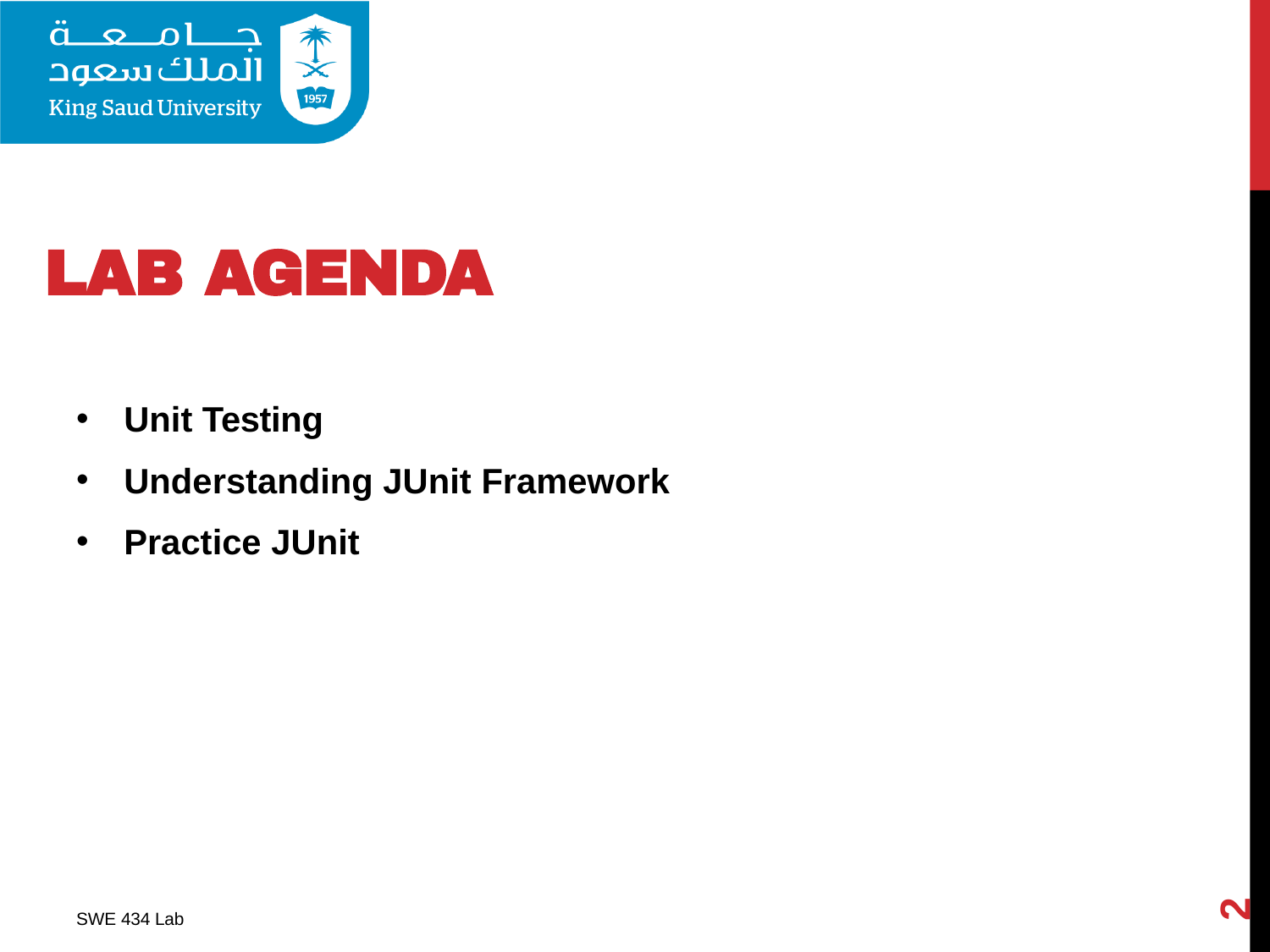

# LAB AGENDA
Unit Testing
Understanding JUnit Framework
Practice JUnit
2
SWE 434 Lab